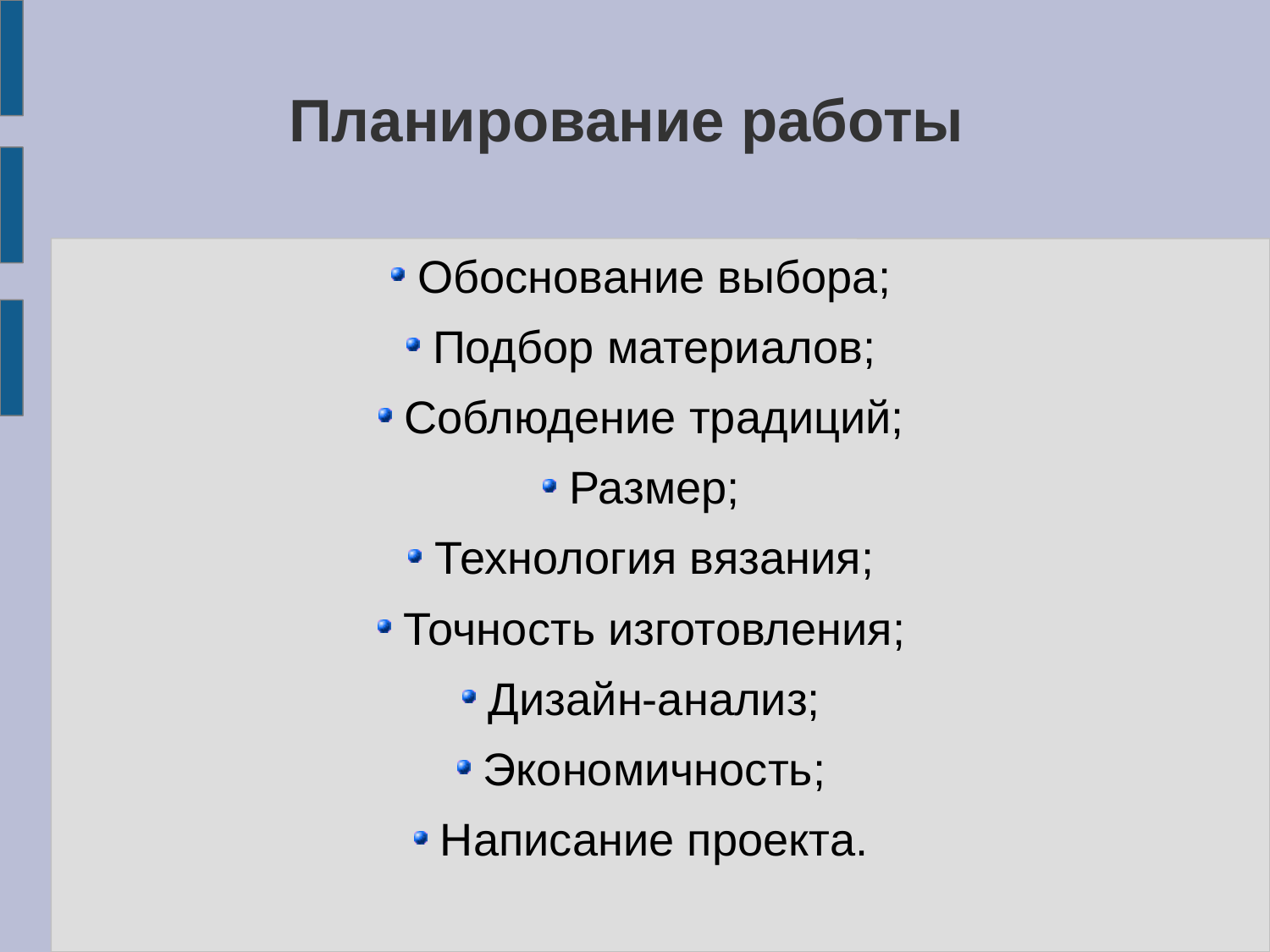

# Планирование работы
Обоснование выбора;
Подбор материалов;
Соблюдение традиций;
Размер;
Технология вязания;
Точность изготовления;
Дизайн-анализ;
Экономичность;
Написание проекта.